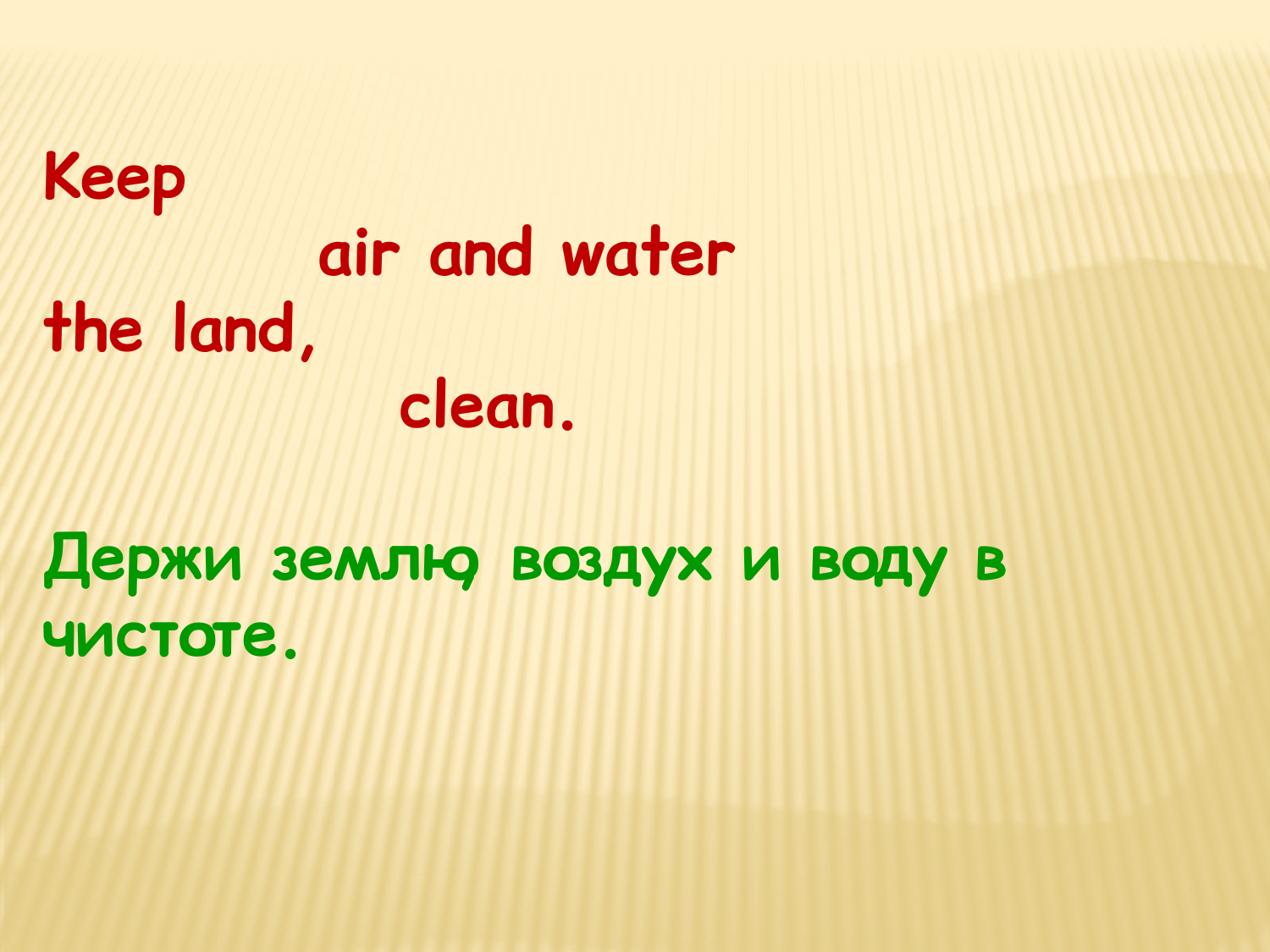

Keep
          air and water
the land,
             clean.

Держи землю, воздух и воду в чистоте.